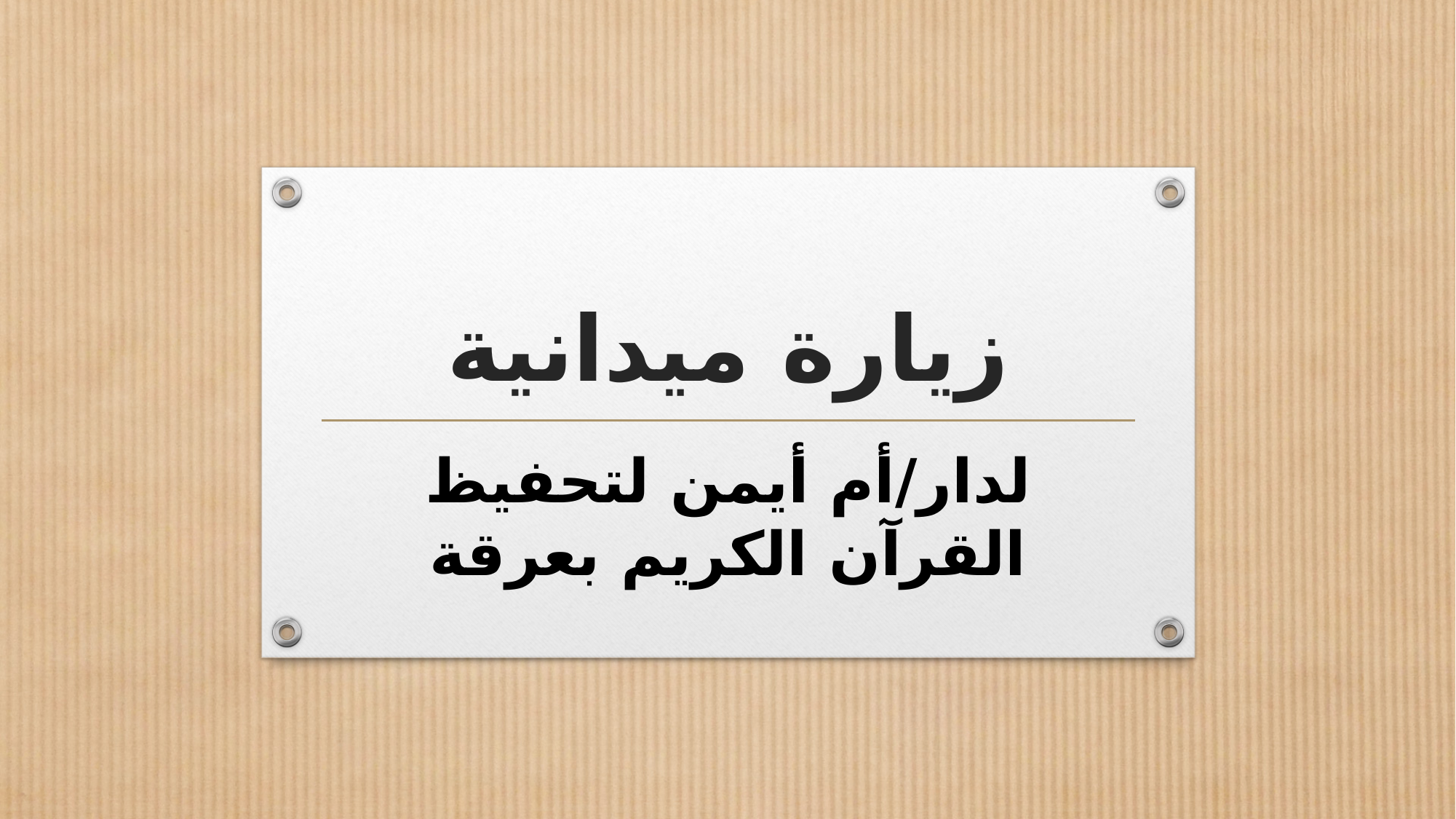

# زيارة ميدانية
لدار/أم أيمن لتحفيظ القرآن الكريم بعرقة